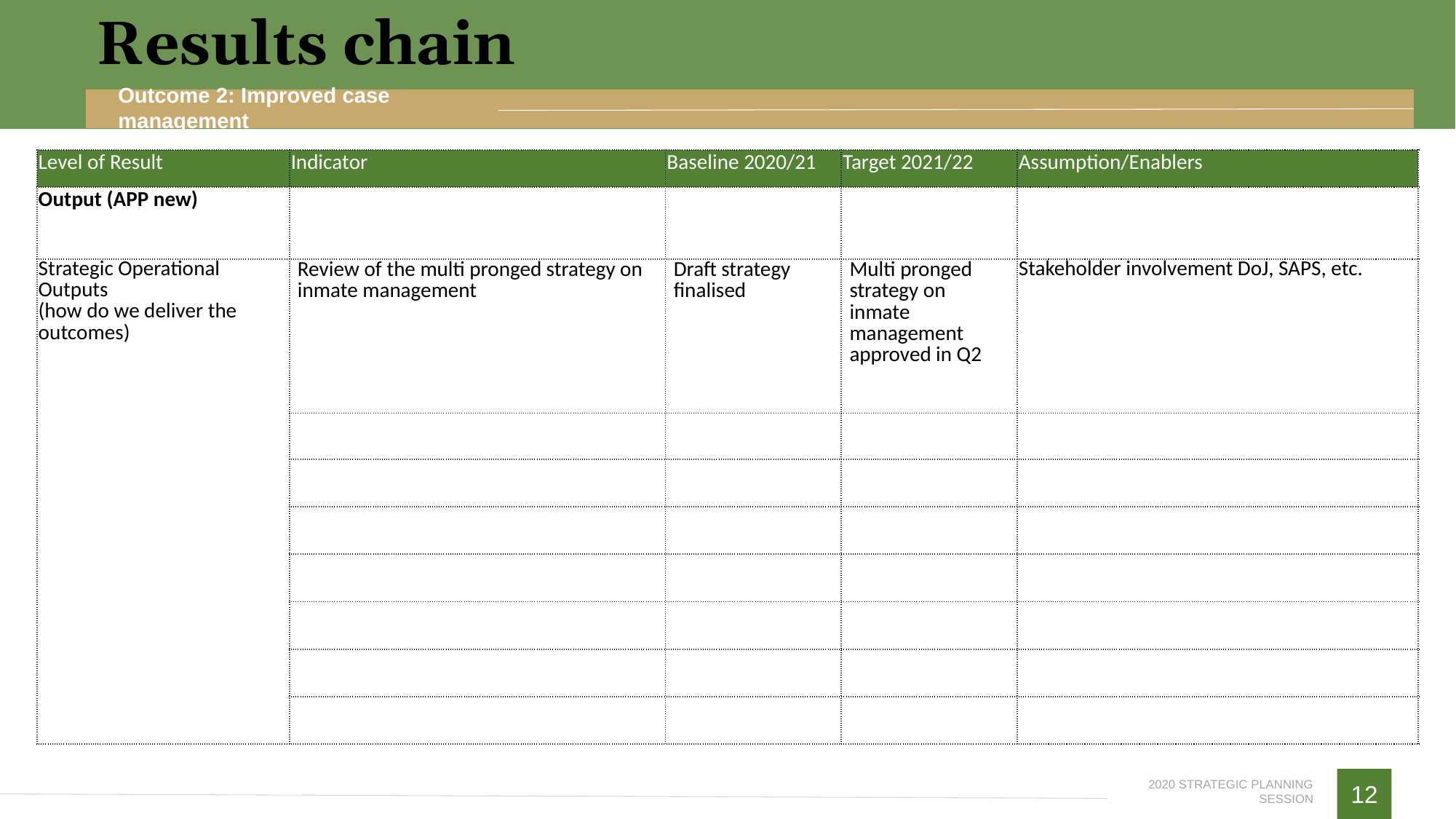

Results chain
Outcome 2: Improved case management
| Level of Result | Indicator | Baseline 2020/21 | Target 2021/22 | Assumption/Enablers |
| --- | --- | --- | --- | --- |
| Output (APP new) |  |  |  |  |
| Strategic Operational Outputs (how do we deliver the outcomes) | Review of the multi pronged strategy on inmate management | Draft strategy finalised | Multi pronged strategy on inmate management approved in Q2 | Stakeholder involvement DoJ, SAPS, etc. |
|  |  |  |  |  |
|  |  |  |  |  |
|  |  |  |  |  |
|  |  |  |  |  |
|  |  |  |  |  |
|  |  |  |  |  |
|  |  |  |  |  |